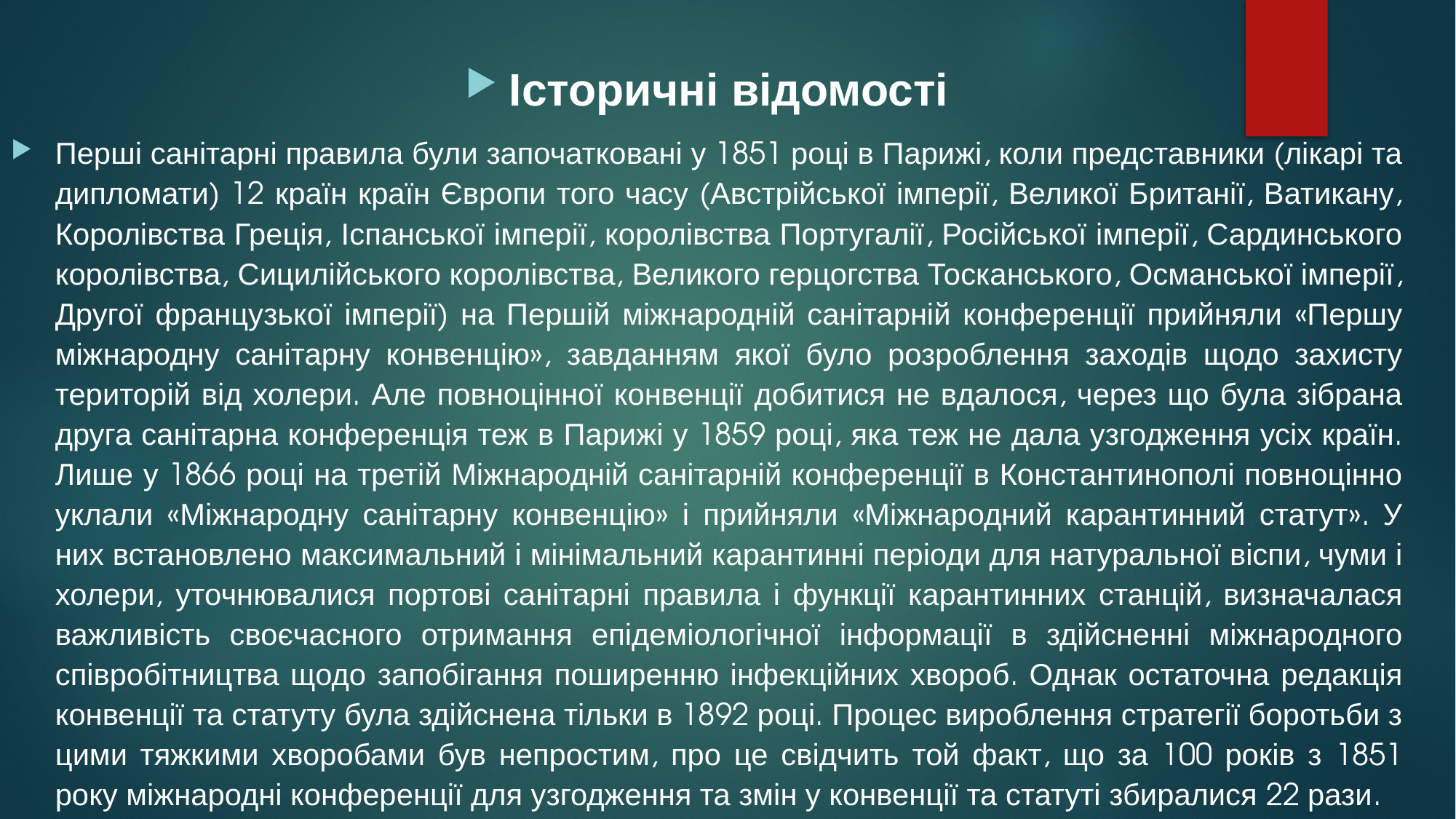

Історичні відомості
Перші санітарні правила були започатковані у 1851 році в Парижі, коли представники (лікарі та дипломати) 12 країн країн Європи того часу (Австрійської імперії, Великої Британії, Ватикану, Королівства Греція, Іспанської імперії, королівства Португалії, Російської імперії, Сардинського королівства, Сицилійського королівства, Великого герцогства Тосканського, Османської імперії, Другої французької імперії) на Першій міжнародній санітарній конференції прийняли «Першу міжнародну санітарну конвенцію», завданням якої було розроблення заходів щодо захисту територій від холери. Але повноцінної конвенції добитися не вдалося, через що була зібрана друга санітарна конференція теж в Парижі у 1859 році, яка теж не дала узгодження усіх країн. Лише у 1866 році на третій Міжнародній санітарній конференції в Константинополі повноцінно уклали «Міжнародну санітарну конвенцію» і прийняли «Міжнародний карантинний статут». У них встановлено максимальний і мінімальний карантинні періоди для натуральної віспи, чуми і холери, уточнювалися портові санітарні правила і функції карантинних станцій, визначалася важливість своєчасного отримання епідеміологічної інформації в здійсненні міжнародного співробітництва щодо запобігання поширенню інфекційних хвороб. Однак остаточна редакція конвенції та статуту була здійснена тільки в 1892 році. Процес вироблення стратегії боротьби з цими тяжкими хворобами був непростим, про це свідчить той факт, що за 100 років з 1851 року міжнародні конференції для узгодження та змін у конвенції та статуті збиралися 22 рази.